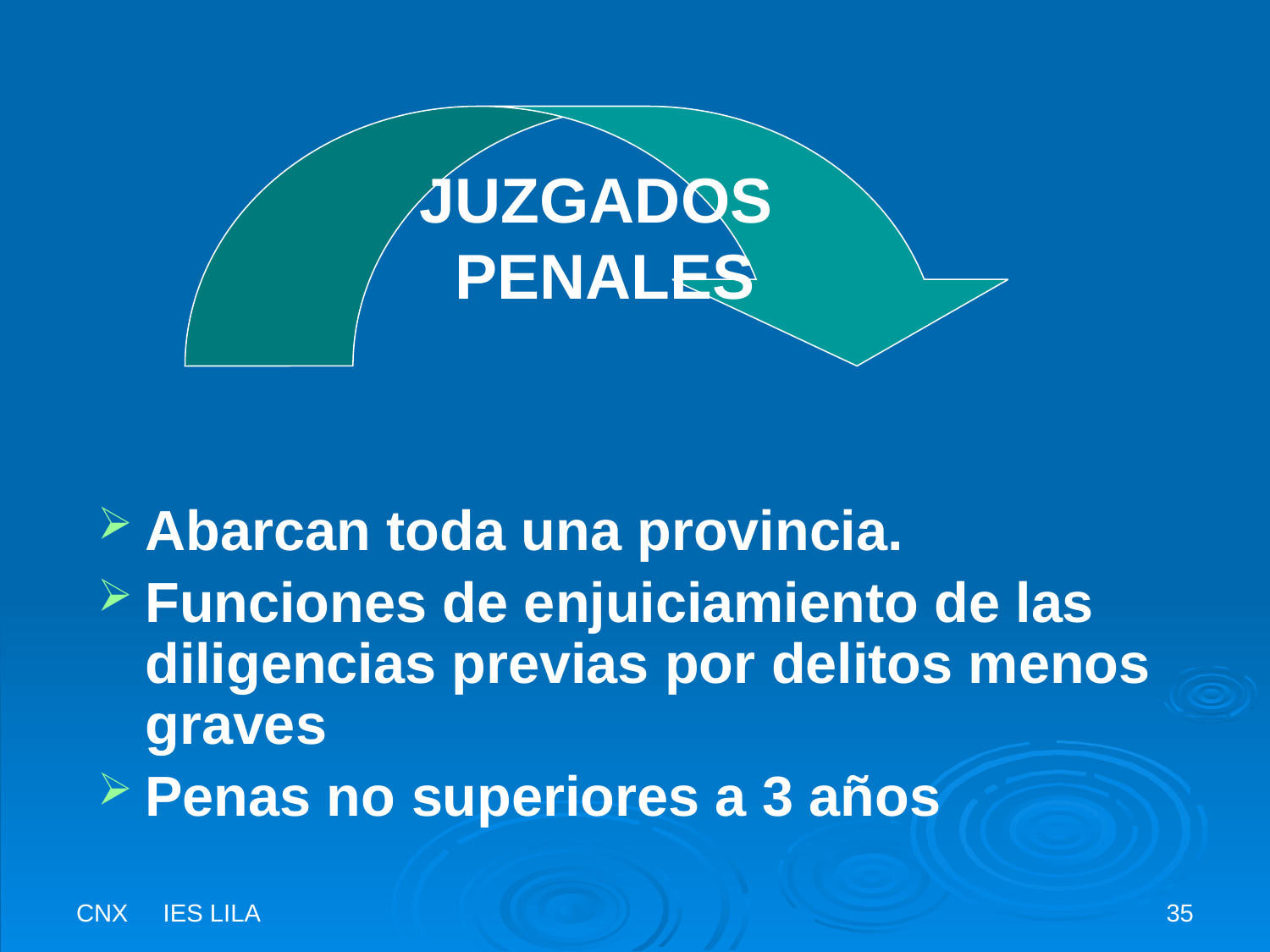

JUZGADOS
PENALES

Abarcan toda una provincia.
Funciones de enjuiciamiento de las diligencias previas por delitos menos graves
Penas no superiores a 3 años
CNX     IES LILA
35